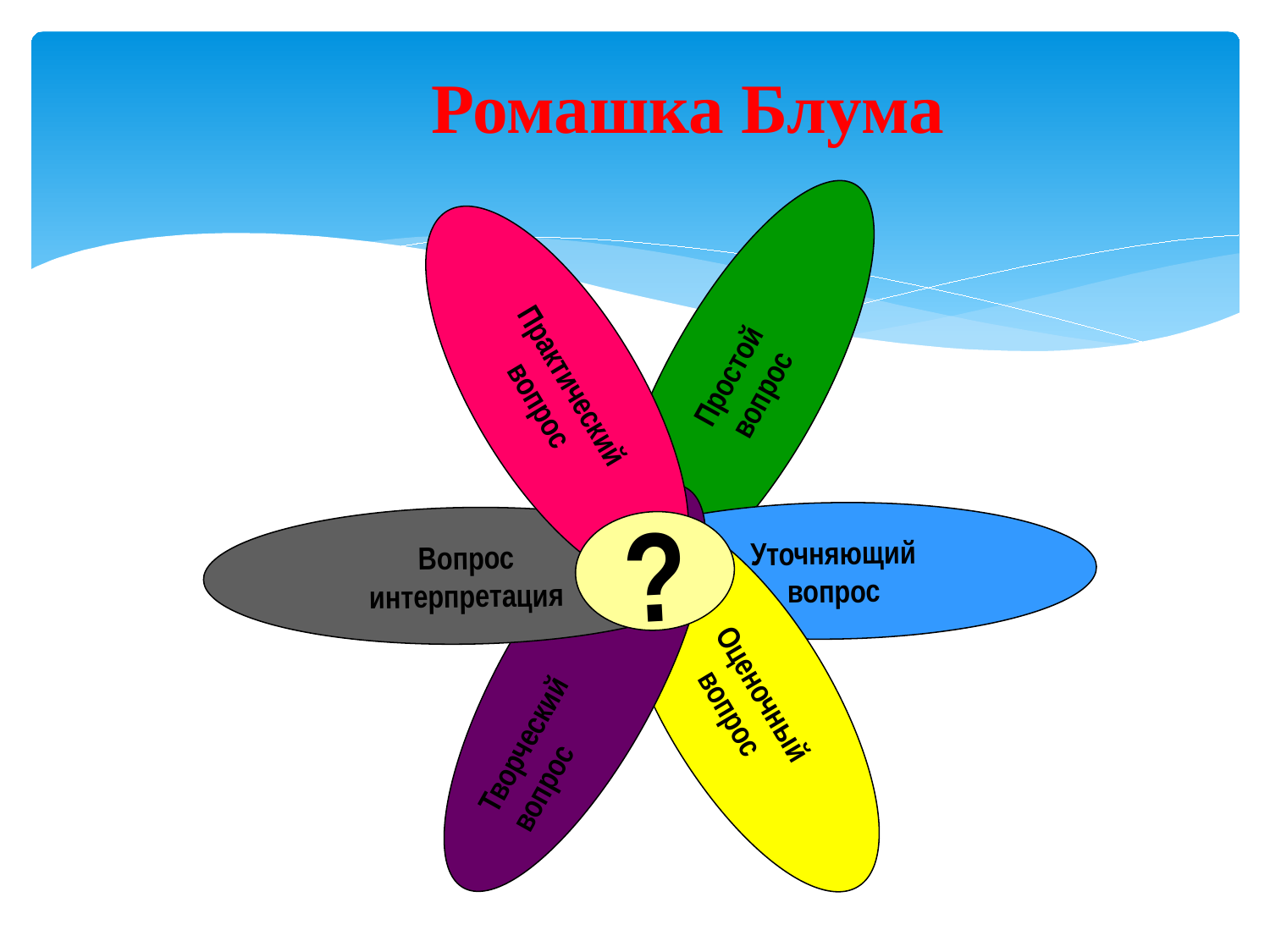

# Ромашка Блума
Простой
вопрос
Практический
вопрос
Уточняющий
вопрос
Вопрос
интерпретация
?
Творческий
вопрос
Оценочный
вопрос